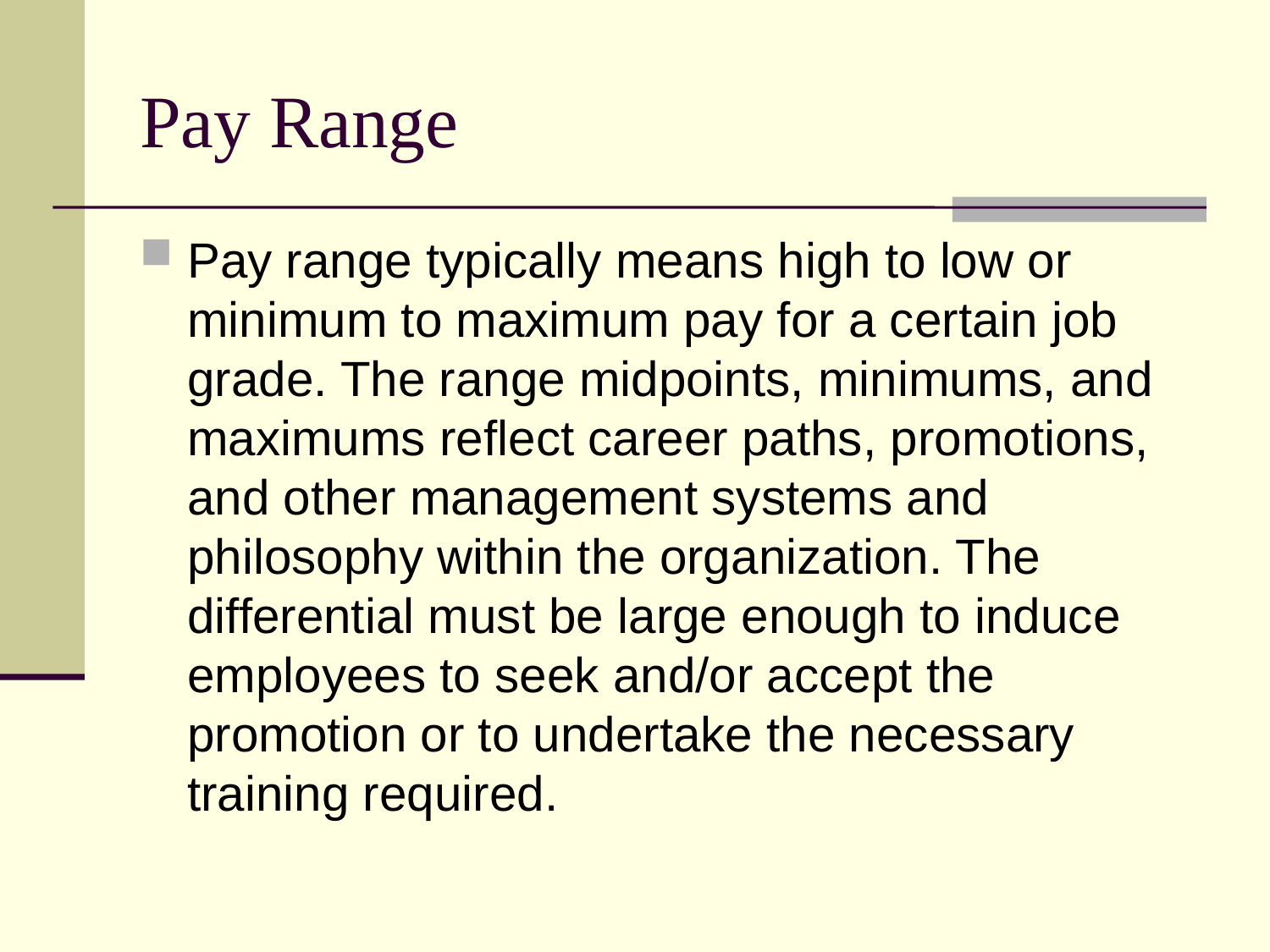

# Pay Range
Pay range typically means high to low or minimum to maximum pay for a certain job grade. The range midpoints, minimums, and maximums reflect career paths, promotions, and other management systems and philosophy within the organization. The differential must be large enough to induce employees to seek and/or accept the promotion or to undertake the necessary training required.